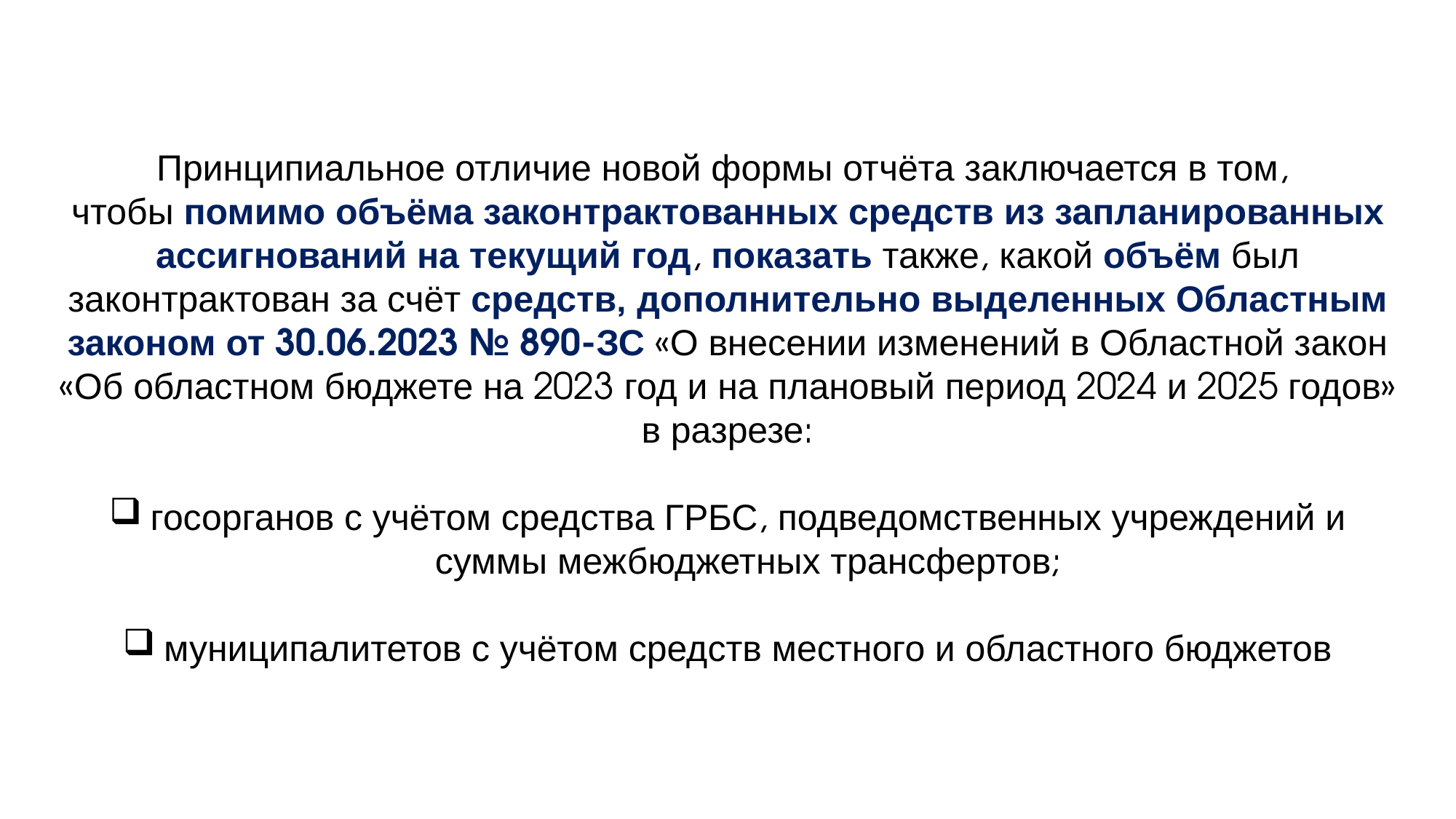

Принципиальное отличие новой формы отчёта заключается в том,
чтобы помимо объёма законтрактованных средств из запланированных ассигнований на текущий год, показать также, какой объём был законтрактован за счёт средств, дополнительно выделенных Областным законом от 30.06.2023 № 890-ЗС «О внесении изменений в Областной закон «Об областном бюджете на 2023 год и на плановый период 2024 и 2025 годов» в разрезе:

госорганов с учётом средства ГРБС, подведомственных учреждений и суммы межбюджетных трансфертов;

муниципалитетов с учётом средств местного и областного бюджетов